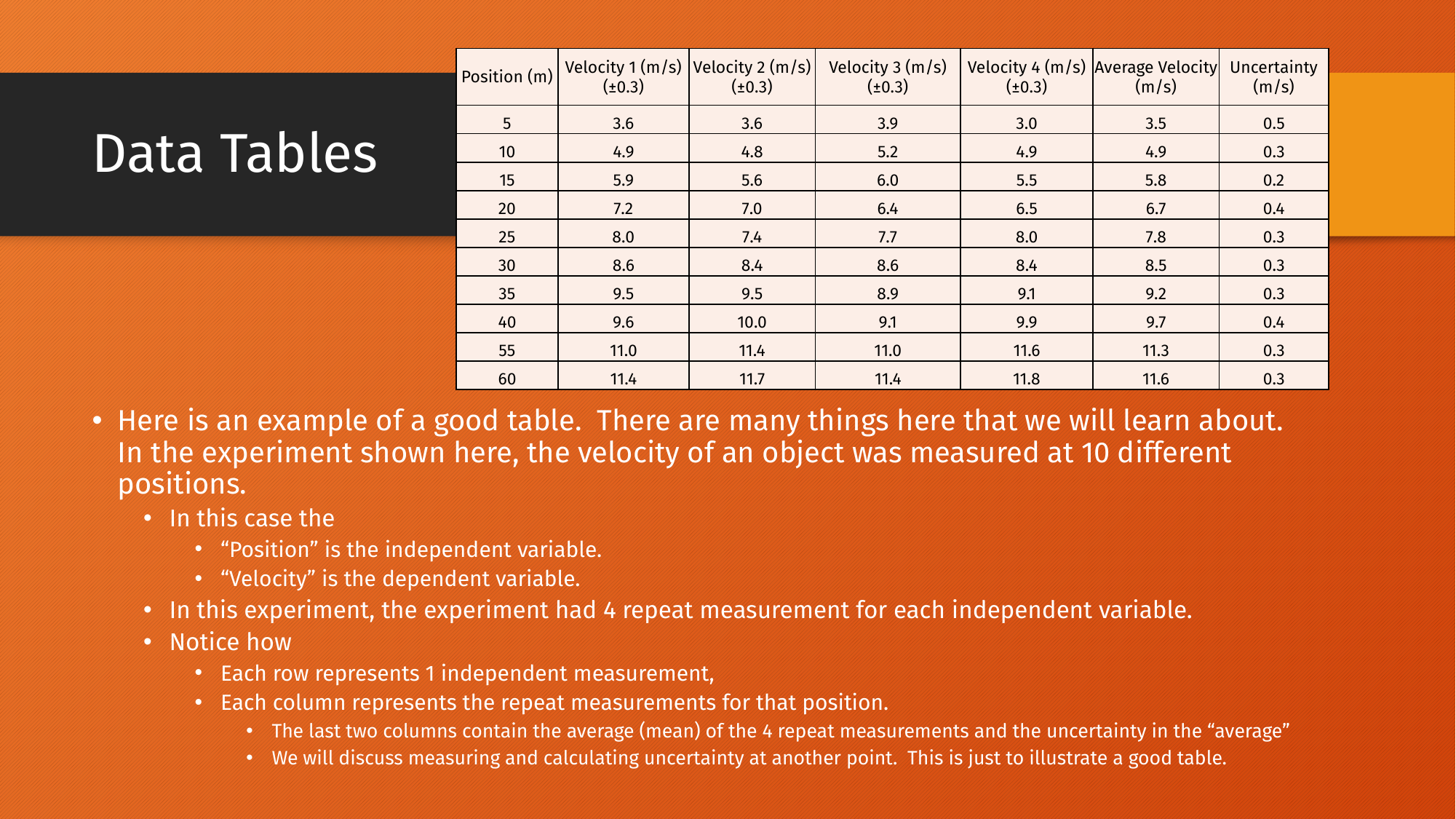

| Position (m) | Velocity 1 (m/s) (±0.3) | Velocity 2 (m/s) (±0.3) | Velocity 3 (m/s) (±0.3) | Velocity 4 (m/s) (±0.3) | Average Velocity (m/s) | Uncertainty (m/s) |
| --- | --- | --- | --- | --- | --- | --- |
| 5 | 3.6 | 3.6 | 3.9 | 3.0 | 3.5 | 0.5 |
| 10 | 4.9 | 4.8 | 5.2 | 4.9 | 4.9 | 0.3 |
| 15 | 5.9 | 5.6 | 6.0 | 5.5 | 5.8 | 0.2 |
| 20 | 7.2 | 7.0 | 6.4 | 6.5 | 6.7 | 0.4 |
| 25 | 8.0 | 7.4 | 7.7 | 8.0 | 7.8 | 0.3 |
| 30 | 8.6 | 8.4 | 8.6 | 8.4 | 8.5 | 0.3 |
| 35 | 9.5 | 9.5 | 8.9 | 9.1 | 9.2 | 0.3 |
| 40 | 9.6 | 10.0 | 9.1 | 9.9 | 9.7 | 0.4 |
| 55 | 11.0 | 11.4 | 11.0 | 11.6 | 11.3 | 0.3 |
| 60 | 11.4 | 11.7 | 11.4 | 11.8 | 11.6 | 0.3 |
# Data Tables
Here is an example of a good table.  There are many things here that we will learn about.  In the experiment shown here, the velocity of an object was measured at 10 different positions.
In this case the
“Position” is the independent variable.
“Velocity” is the dependent variable.
In this experiment, the experiment had 4 repeat measurement for each independent variable.
Notice how
Each row represents 1 independent measurement,
Each column represents the repeat measurements for that position.
The last two columns contain the average (mean) of the 4 repeat measurements and the uncertainty in the “average”
We will discuss measuring and calculating uncertainty at another point.  This is just to illustrate a good table.